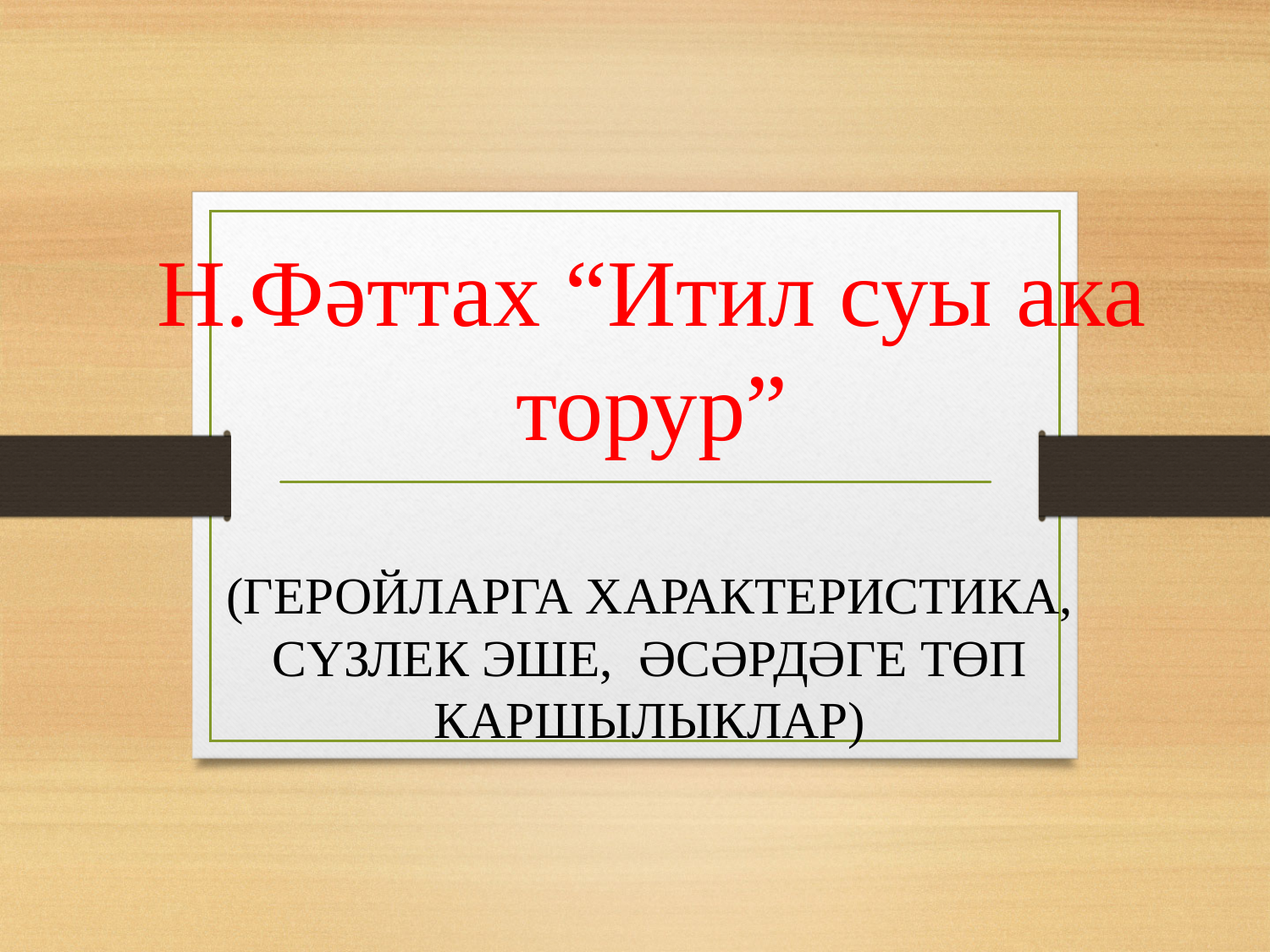

# Н.Фәттах “Итил суы ака торур”
(ГЕРОЙЛАРГА ХАРАКТЕРИСТИКА, СҮЗЛЕК ЭШЕ,  ӘСӘРДӘГЕ ТӨП КАРШЫЛЫКЛАР)